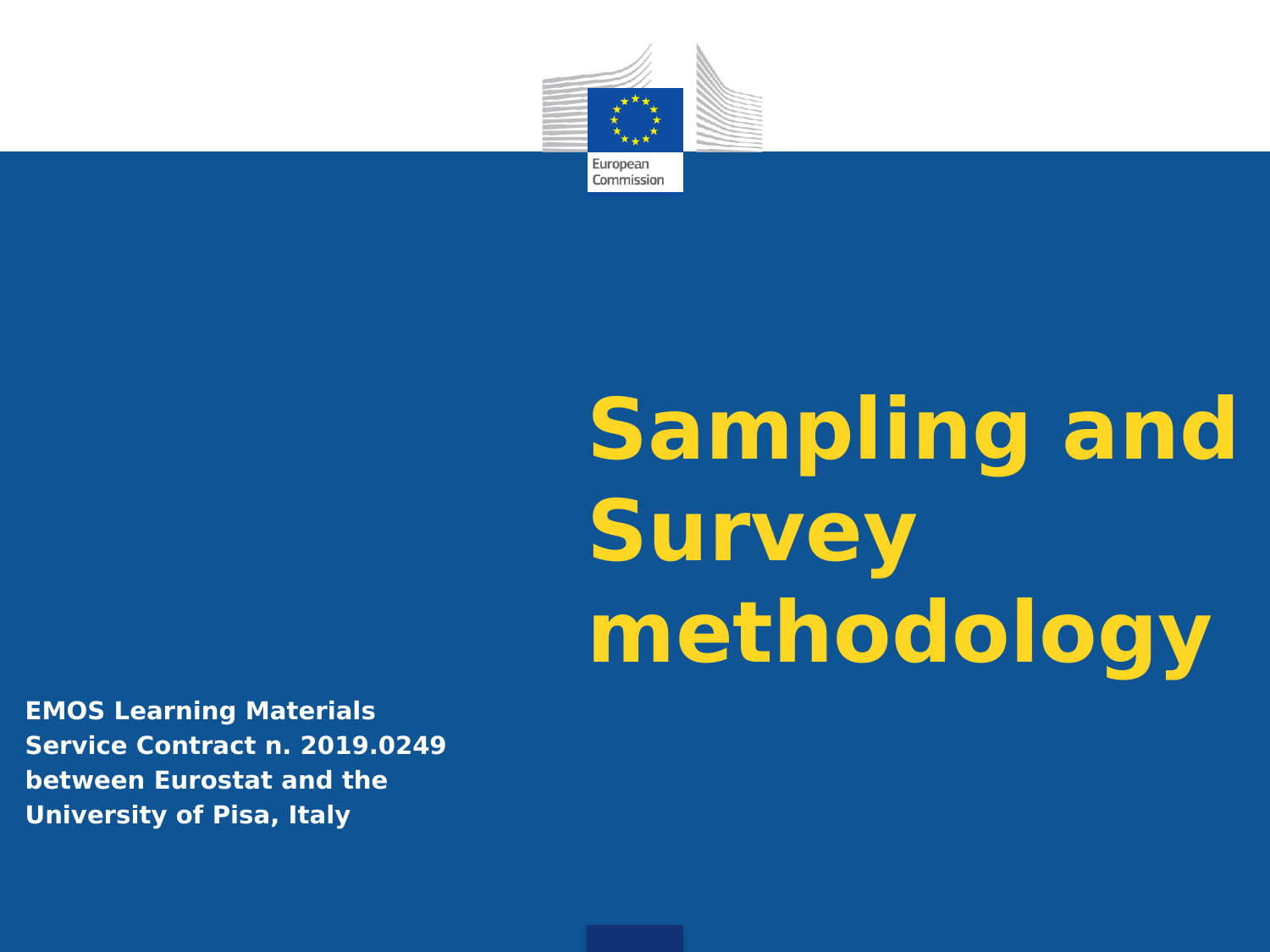

# Sampling and Survey methodology

EMOS Learning Materials
Service Contract n. 2019.0249
between Eurostat and the
University of Pisa, Italy